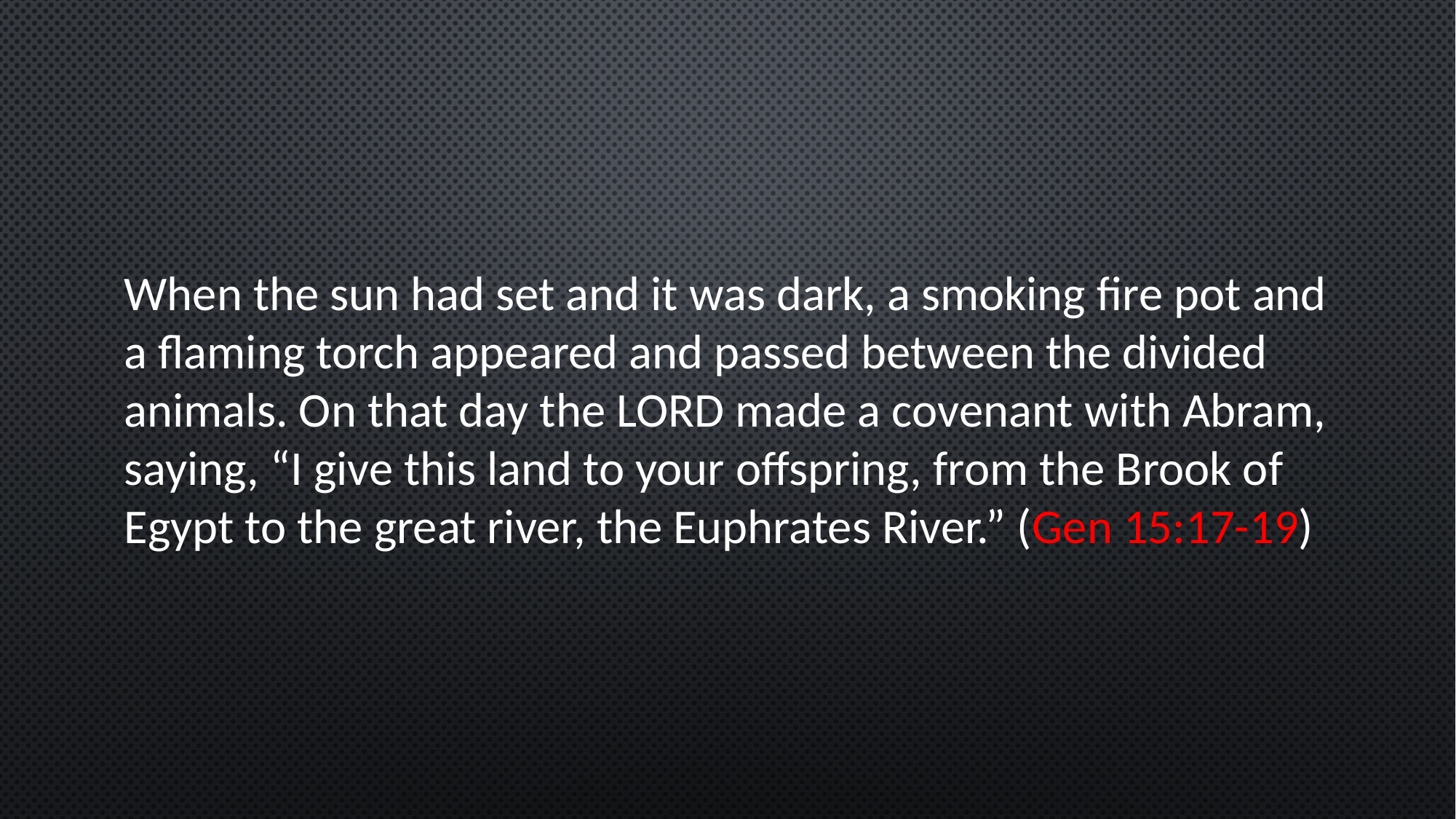

When the sun had set and it was dark, a smoking fire pot and a flaming torch appeared and passed between the divided animals. On that day the Lord made a covenant with Abram, saying, “I give this land to your offspring, from the Brook of Egypt to the great river, the Euphrates River.” (Gen 15:17-19)